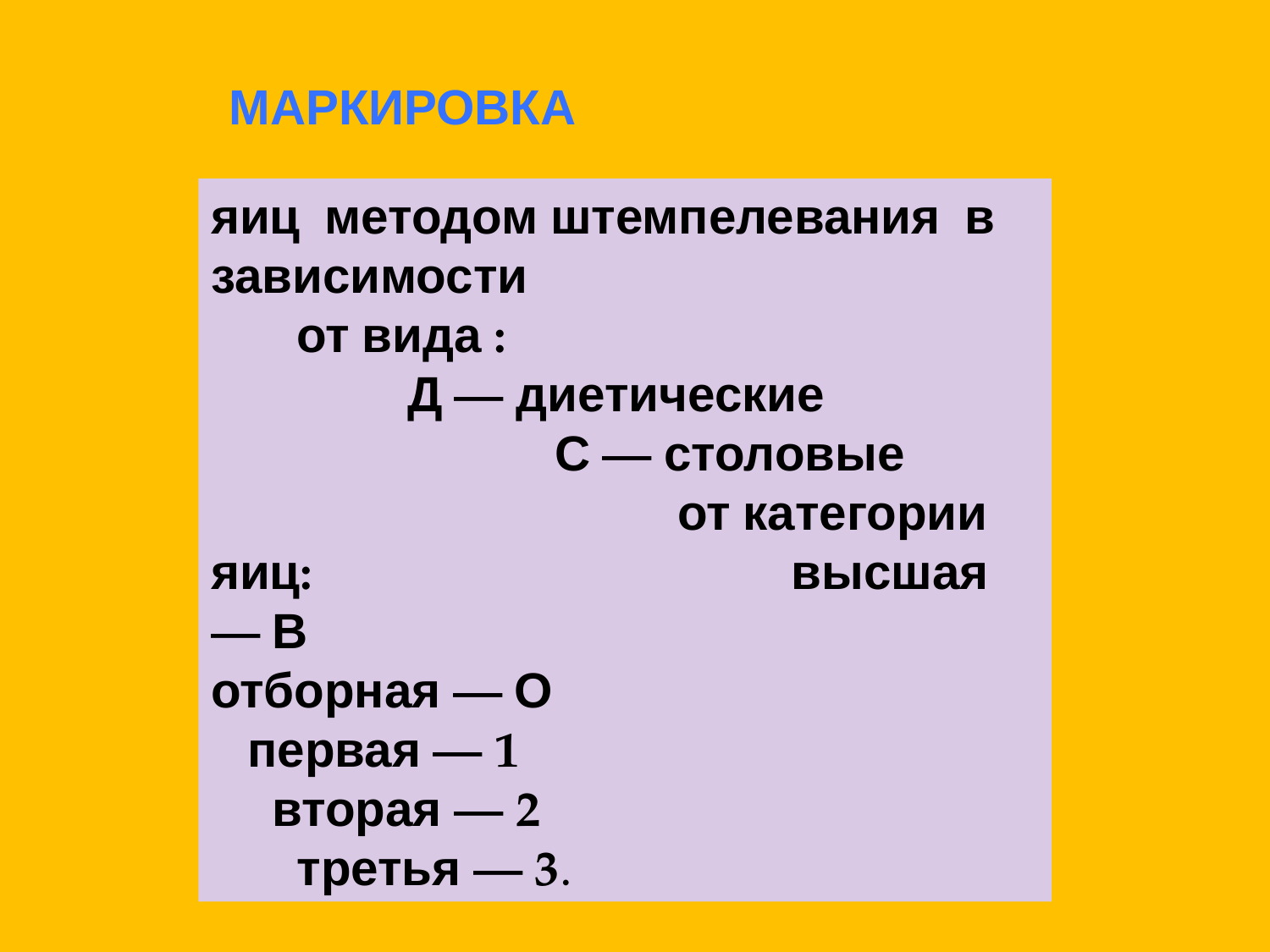

маркировка
яиц  методом штемпелевания  в зависимости                                                 от вида :                                                            Д — диетические                                              С — столовые                                                 от категории яиц:                                       высшая — В                                          отборная — О                                           первая — 1                                                вторая — 2                                                третья — 3.